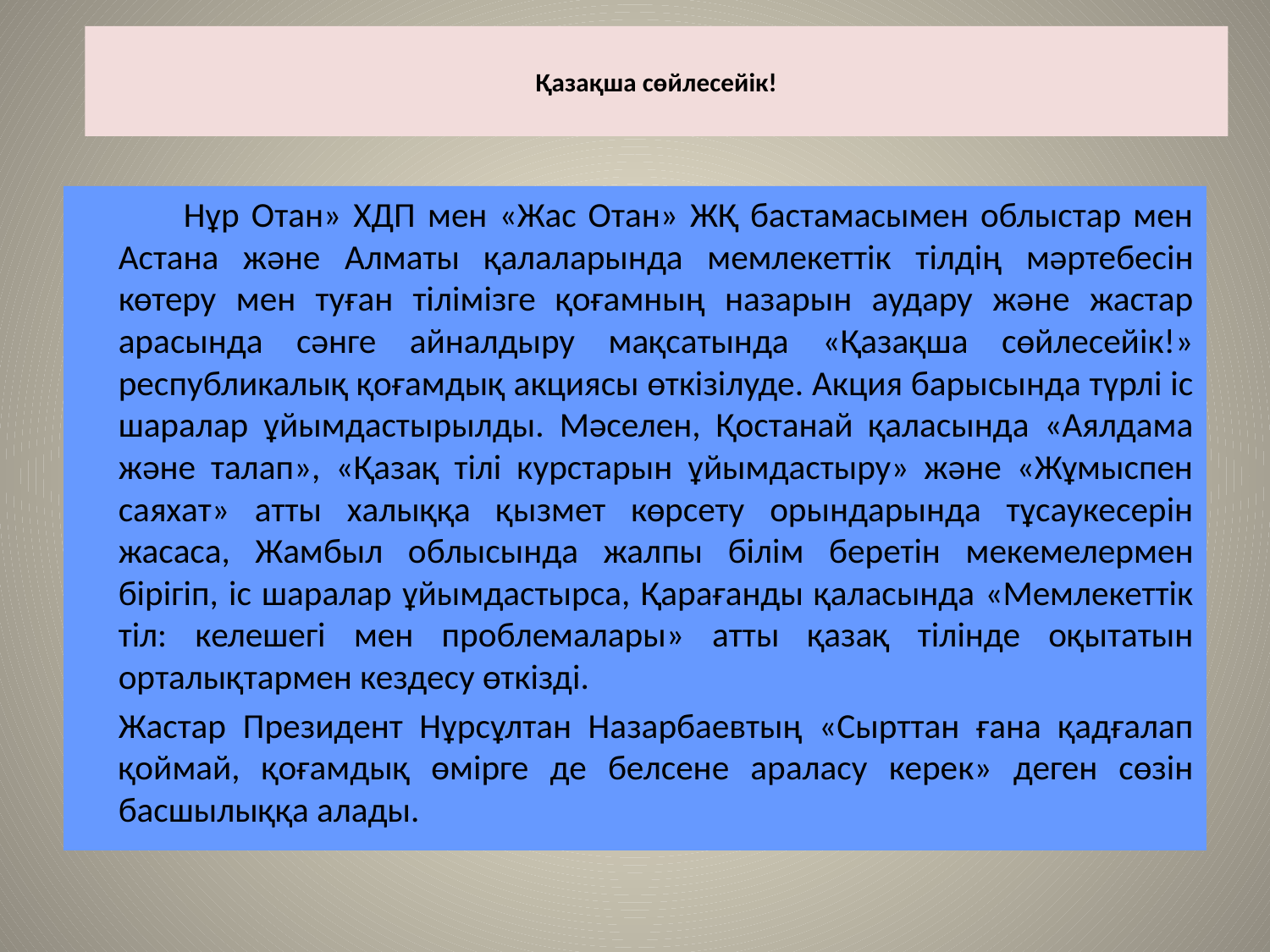

# Қазақша сөйлесейік!
         Нұр Отан» ХДП мен «Жас Отан» ЖҚ бастамасымен облыстар мен Астана және Алматы қалаларында мемлекеттік тілдің мәртебесін көтеру мен туған тілімізге қоғамның назарын аудару және жастар арасында сәнге айналдыру мақсатында «Қазақша сөйлесейік!» республикалық қоғамдық акциясы өткізілуде. Акция барысында түрлі іс шаралар ұйымдастырылды. Мәселен, Қостанай қаласында «Аялдама және талап», «Қазақ тілі курстарын ұйымдастыру» және «Жұмыспен саяхат» атты халыққа қызмет көрсету орындарында тұсаукесерін жасаса, Жамбыл облысында жалпы білім беретін мекемелермен бірігіп, іс шаралар ұйымдастырса, Қарағанды қаласында «Мемлекеттік тіл: келешегі мен проблемалары» атты қазақ тілінде оқытатын орталықтармен кездесу өткізді.
	Жастар Президент Нұрсұлтан Назарбаевтың «Сырттан ғана қадғалап қоймай, қоғамдық өмірге де белсене араласу керек» деген сөзін басшылыққа алады.